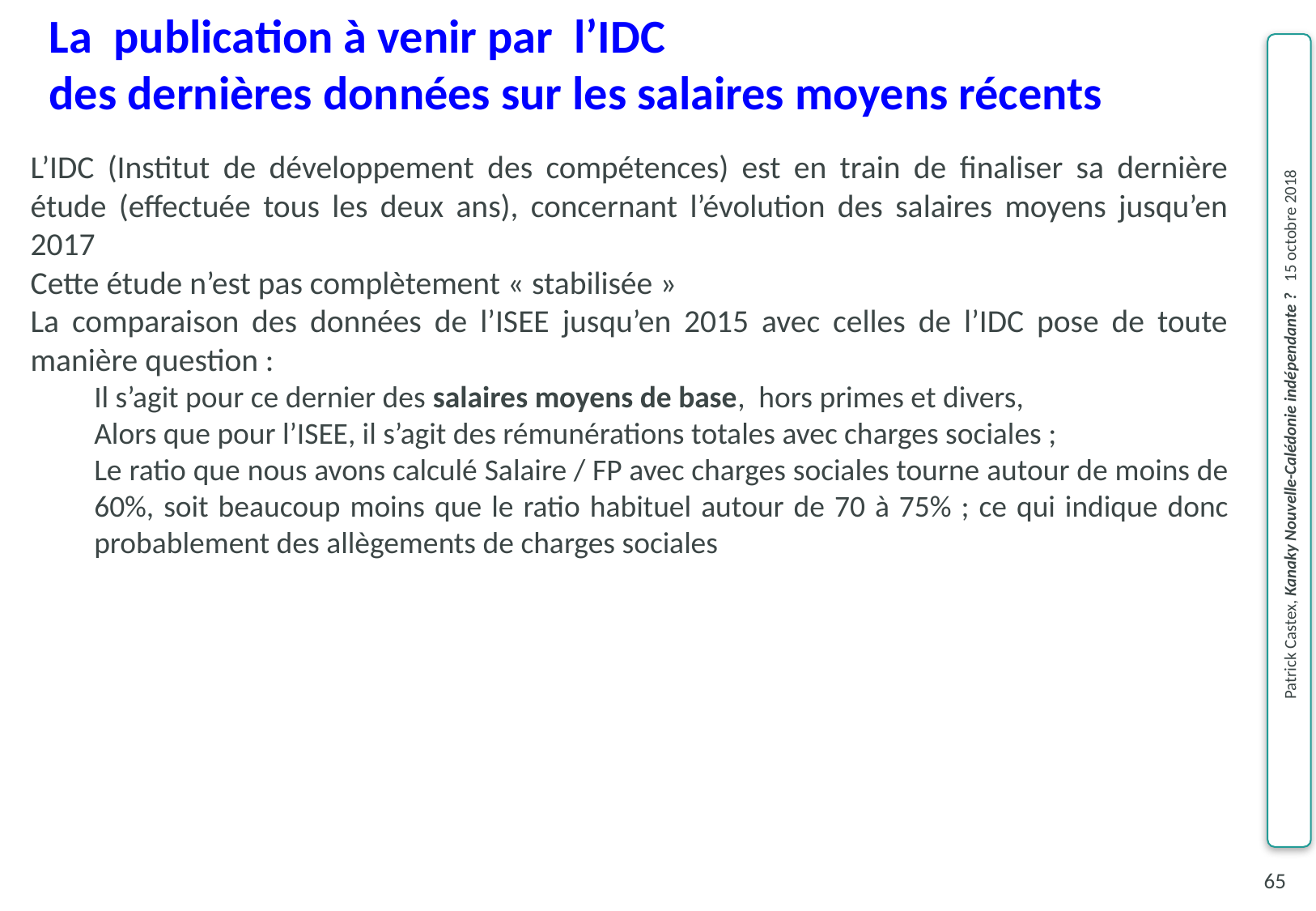

La  publication à venir par  l’IDC
des dernières données sur les salaires moyens récents

L’IDC (Institut de développement des compétences) est en train de finaliser sa dernière étude (effectuée tous les deux ans), concernant l’évolution des salaires moyens jusqu’en 2017
Cette étude n’est pas complètement « stabilisée »
La comparaison des données de l’ISEE jusqu’en 2015 avec celles de l’IDC pose de toute manière question :
Il s’agit pour ce dernier des salaires moyens de base,  hors primes et divers,
Alors que pour l’ISEE, il s’agit des rémunérations totales avec charges sociales ;
Le ratio que nous avons calculé Salaire / FP avec charges sociales tourne autour de moins de 60%, soit beaucoup moins que le ratio habituel autour de 70 à 75% ; ce qui indique donc probablement des allègements de charges sociales